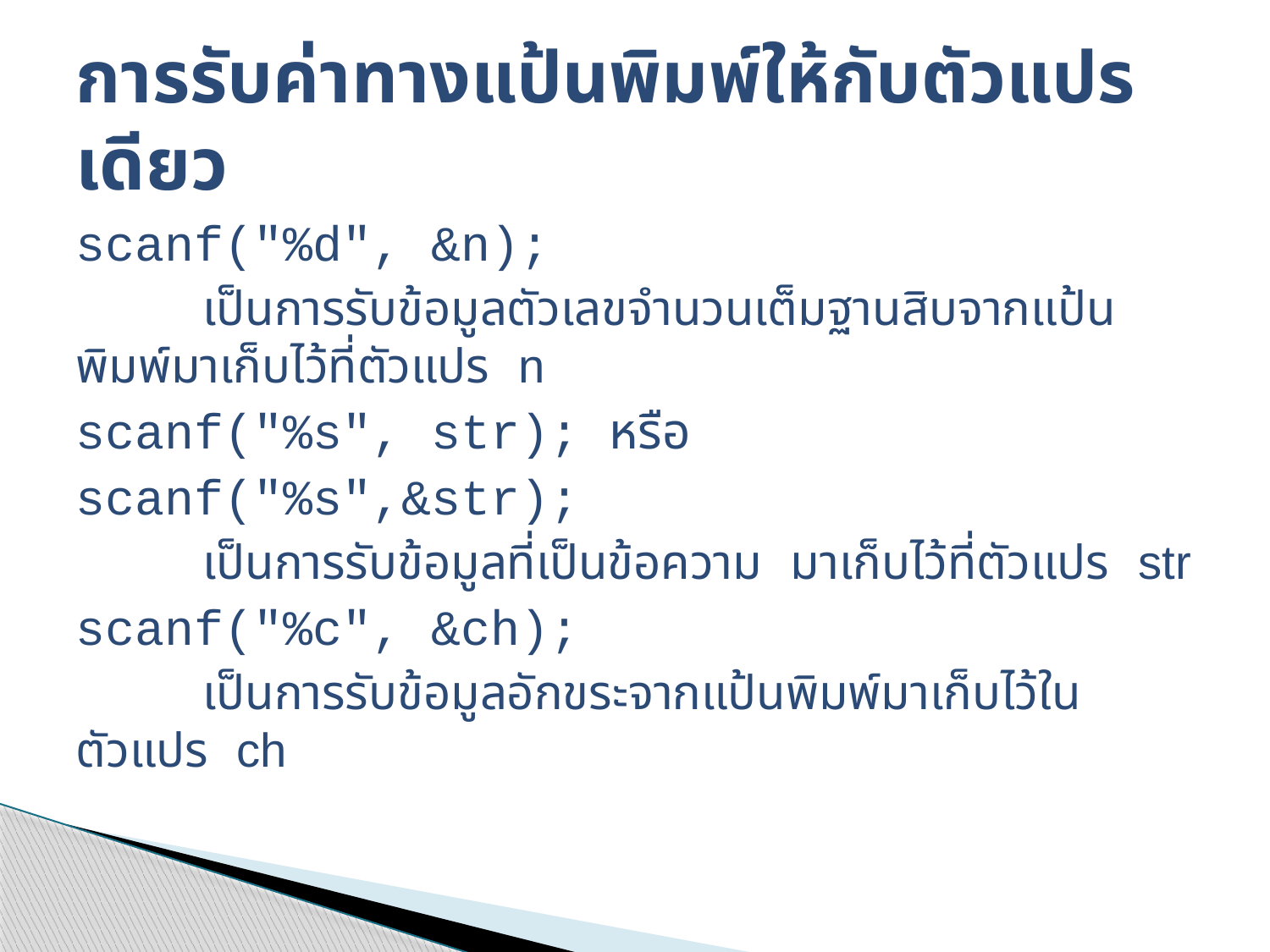

# การรับค่าทางแป้นพิมพ์ให้กับตัวแปรเดียว
scanf("%d", &n);
	เป็นการรับข้อมูลตัวเลขจำนวนเต็มฐานสิบจากแป้นพิมพ์มาเก็บไว้ที่ตัวแปร n
scanf("%s", str); หรือ
scanf("%s",&str);
	เป็นการรับข้อมูลที่เป็นข้อความ มาเก็บไว้ที่ตัวแปร str
scanf("%c", &ch);
	เป็นการรับข้อมูลอักขระจากแป้นพิมพ์มาเก็บไว้ในตัวแปร ch